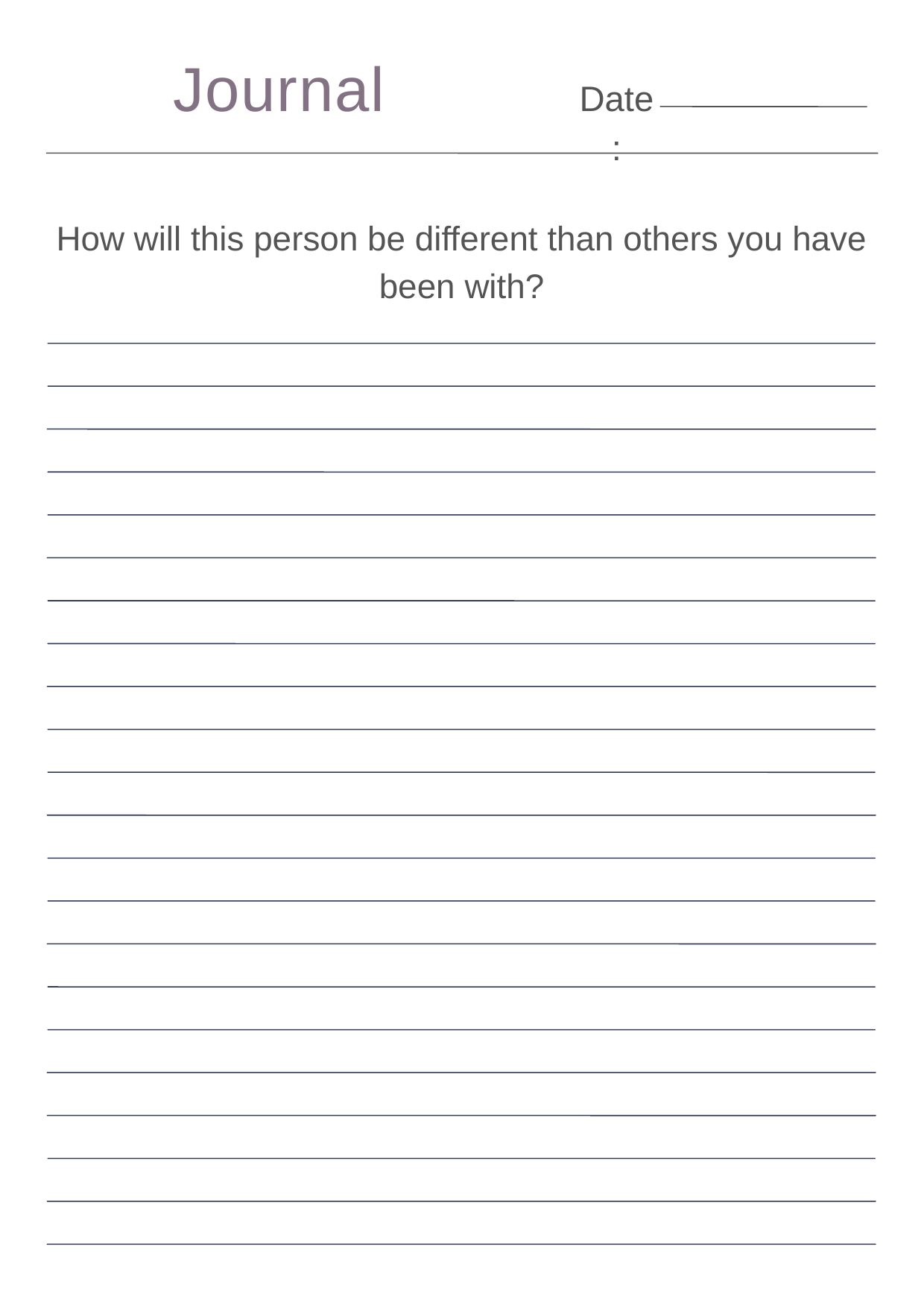

Journal
Date:

How will this person be different than others you have been with?